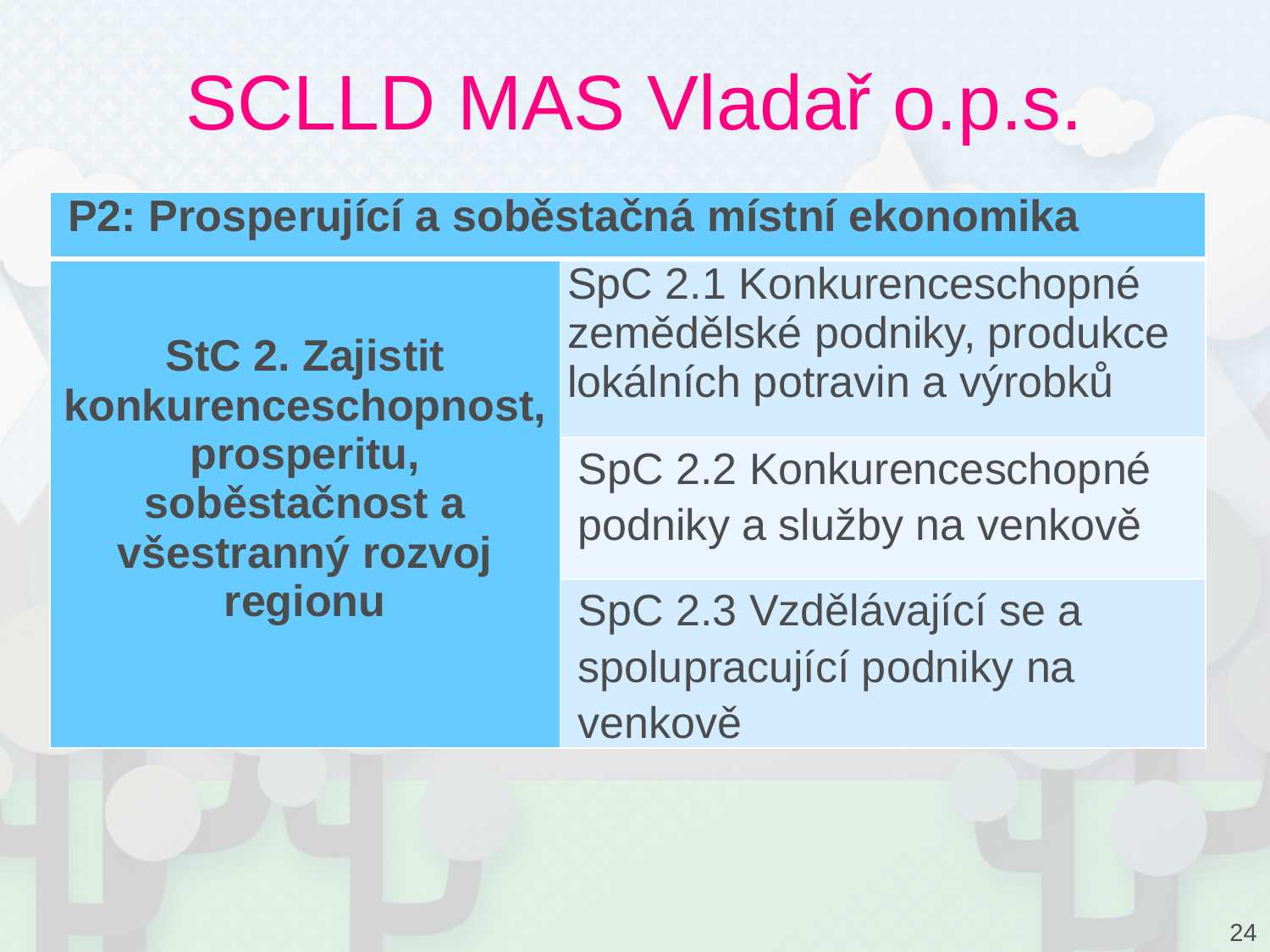

# SCLLD MAS Vladař o.p.s.

| P2: Prosperující a soběstačná místní ekonomika |  |
| --- | --- |
| StC 2. Zajistit konkurenceschopnost, prosperitu, soběstačnost a všestranný rozvoj regionu | SpC 2.1 Konkurenceschopné zemědělské podniky, produkce lokálních potravin a výrobků |
|  | SpC 2.2 Konkurenceschopné podniky a služby na venkově |
|  | SpC 2.3 Vzdělávající se a spolupracující podniky na venkově |
24